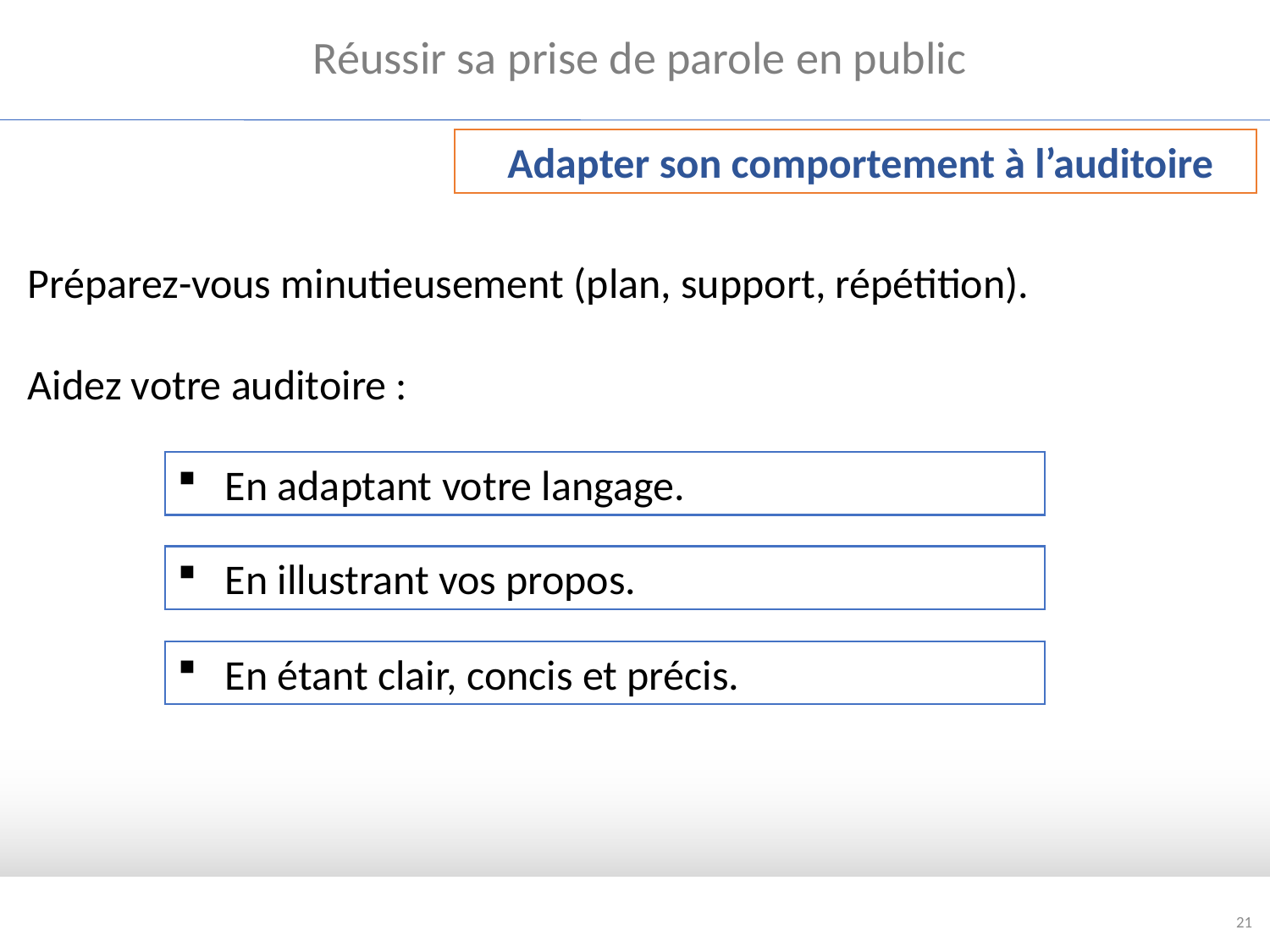

Réussir sa prise de parole en public
 Adapter son comportement à l’auditoire
Préparez-vous minutieusement (plan, support, répétition).

Aidez votre auditoire :
En adaptant votre langage.

En illustrant vos propos.
En étant clair, concis et précis.
21